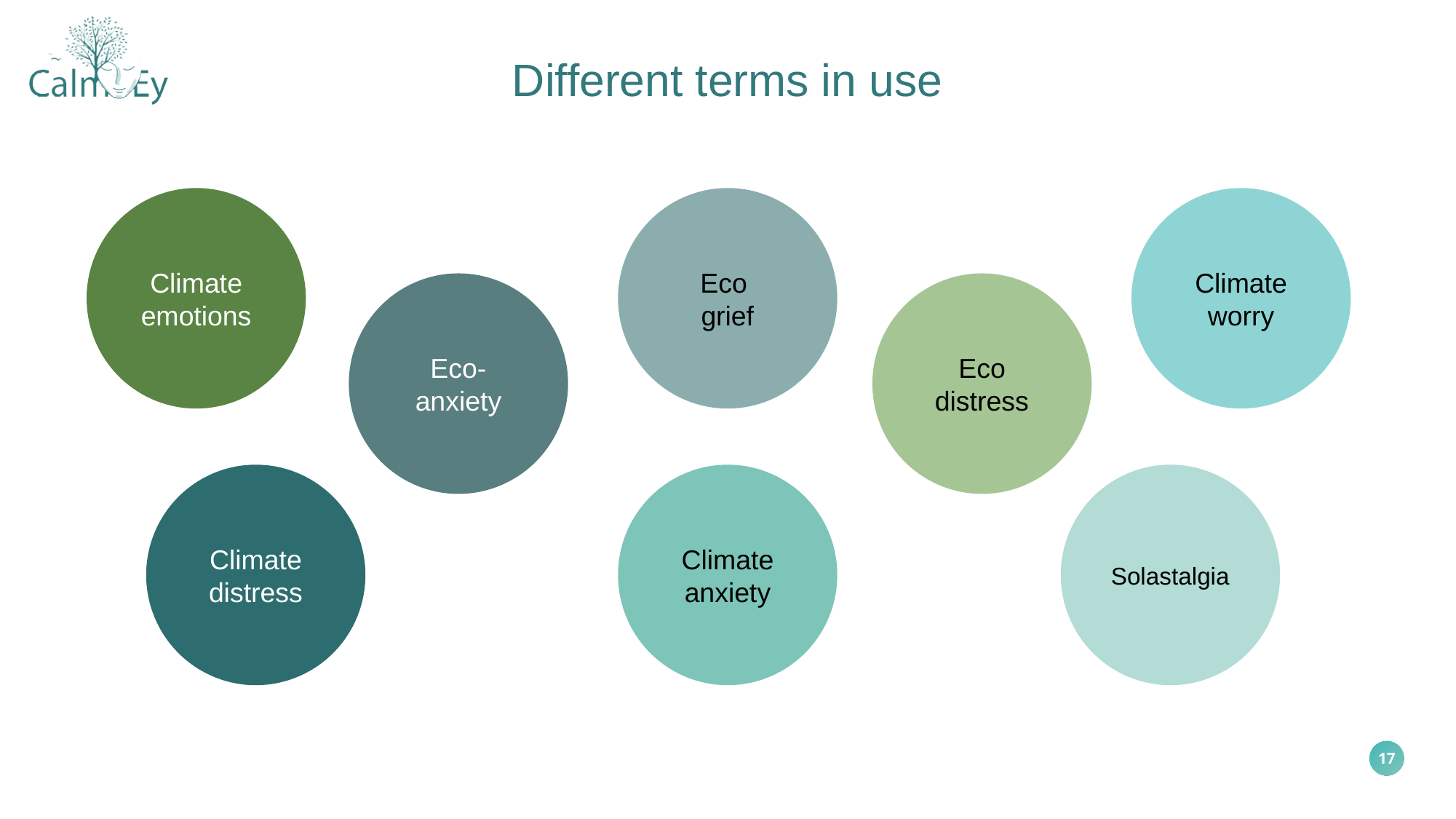

Different terms in use
Climate emotions
Eco
grief
Climate worry
Eco- anxiety
Eco distress
Climate distress
Climate anxiety
Solastalgia